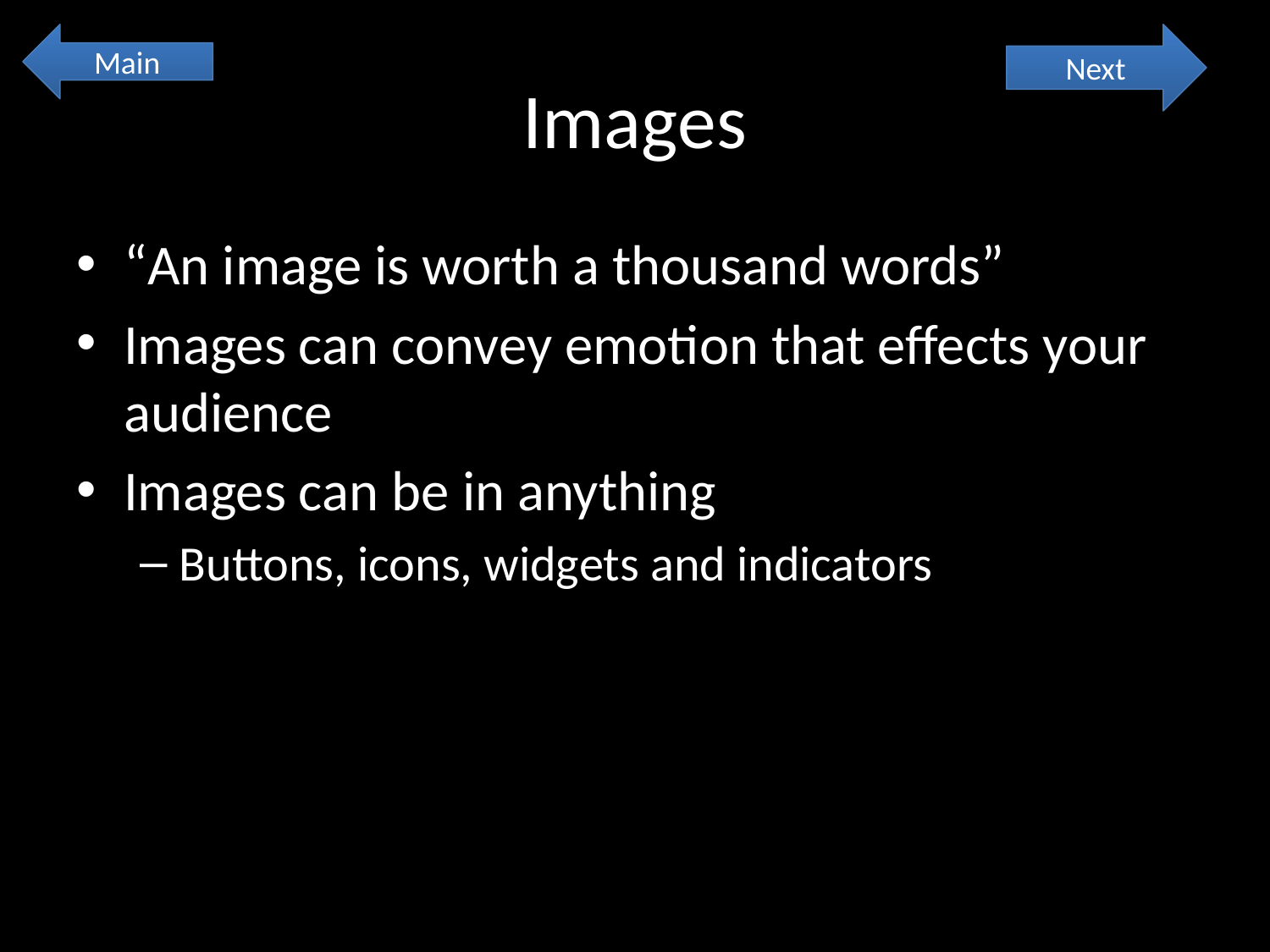

Main
Next
# Images
“An image is worth a thousand words”
Images can convey emotion that effects your audience
Images can be in anything
Buttons, icons, widgets and indicators